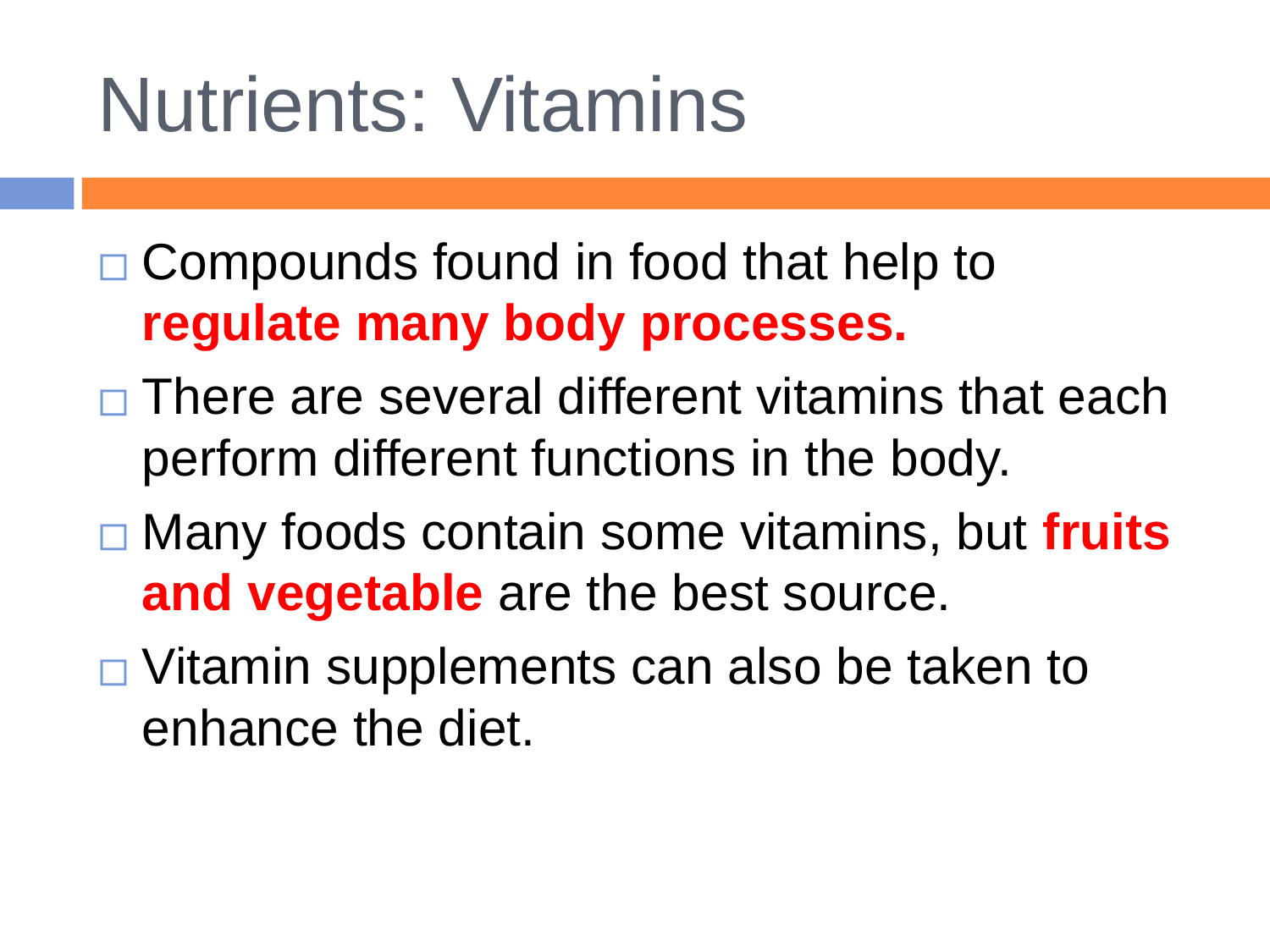

# Nutrients: Vitamins
Compounds found in food that help to regulate many body processes.
There are several different vitamins that each perform different functions in the body.
Many foods contain some vitamins, but fruits and vegetable are the best source.
Vitamin supplements can also be taken to enhance the diet.